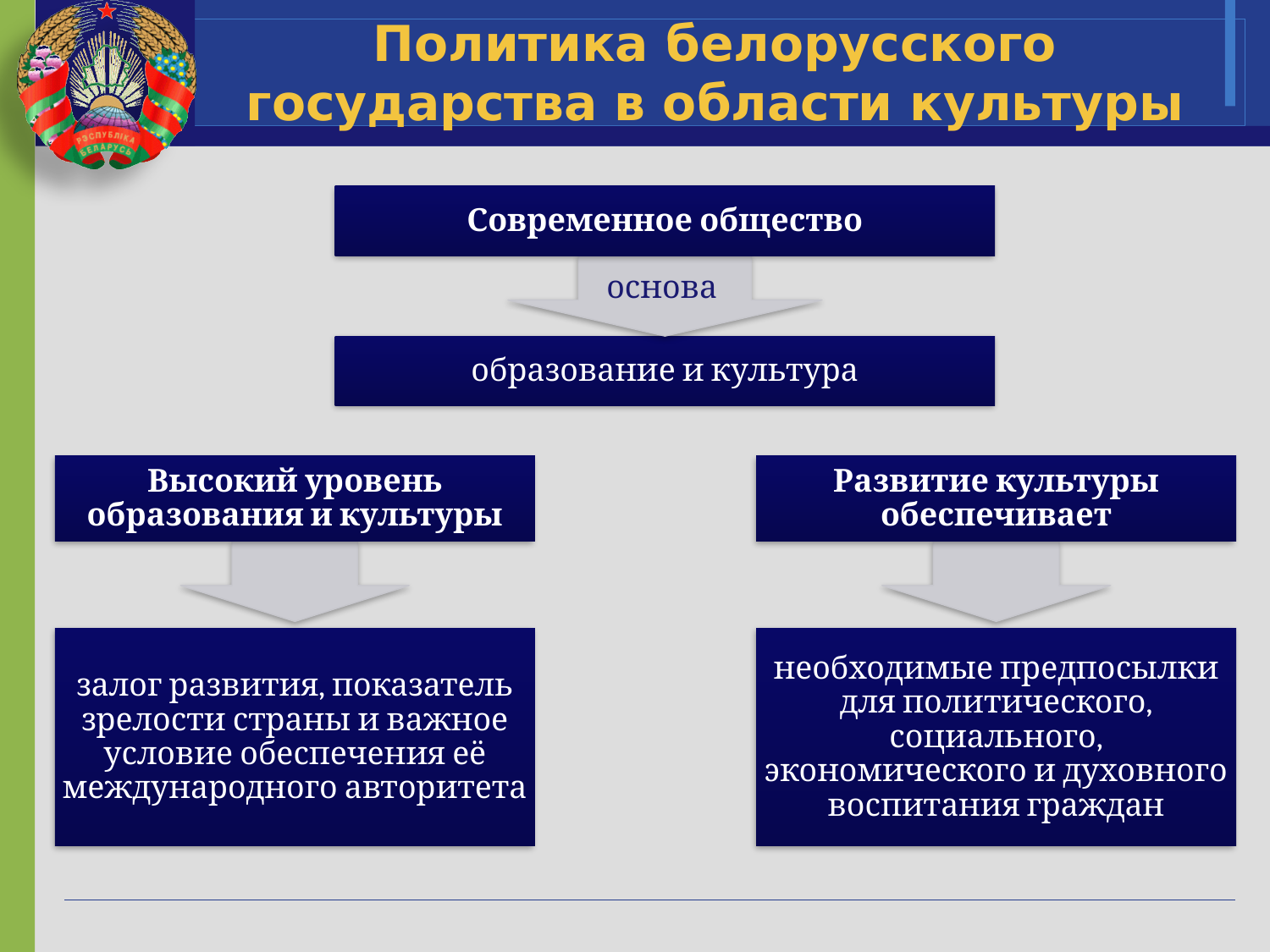

# Политика белорусского государства в области культуры

Современное общество

основа

образование и культура

Высокий уровень образования и культуры

Развитие культуры обеспечивает

залог развития, показатель зрелости страны и важное условие обеспечения её международного авторитета

необходимые предпосылки для политического, социального, экономического и духовного воспитания граждан